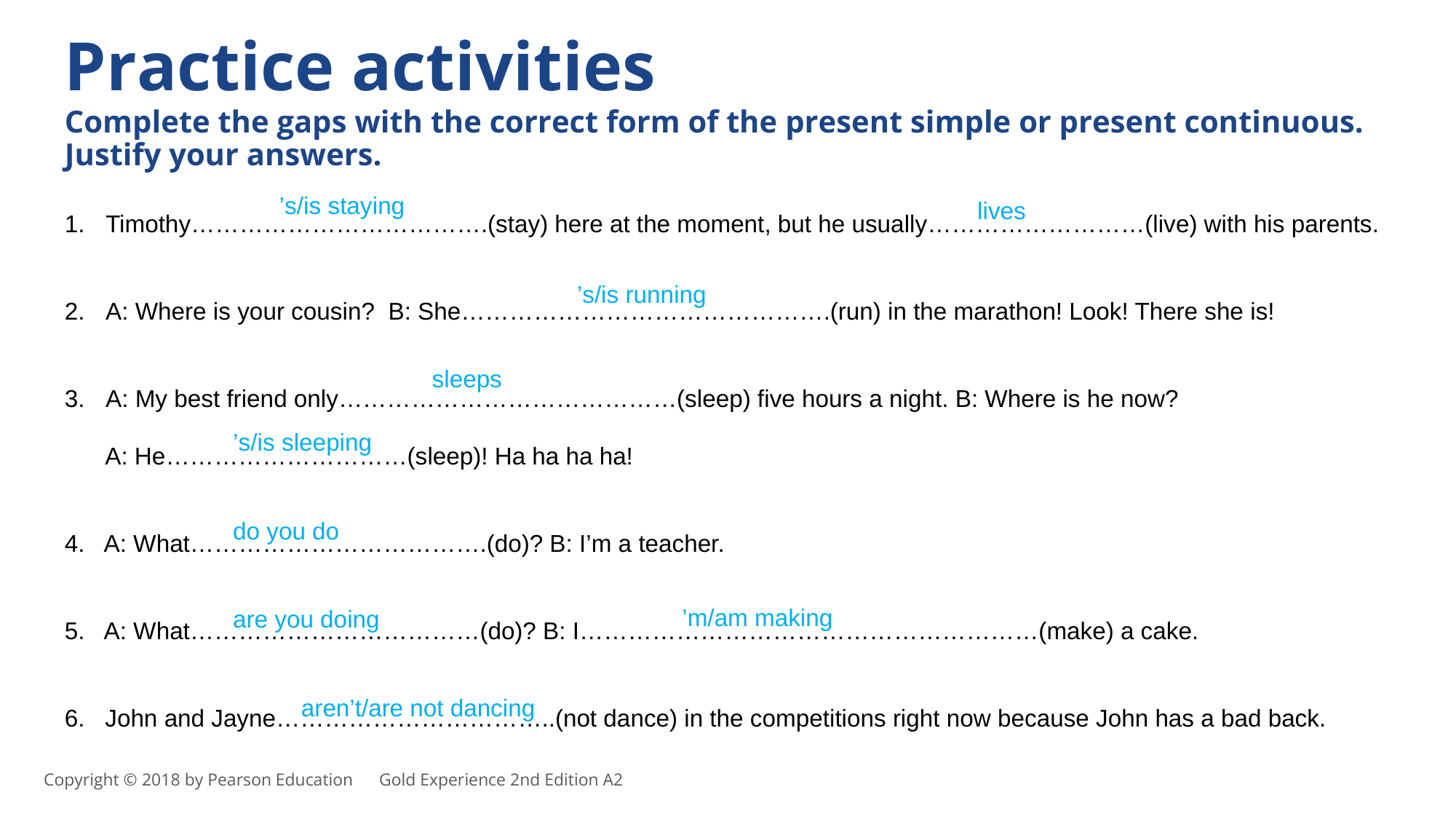

Practice activities
Complete the gaps with the correct form of the present simple or present continuous. Justify your answers.

Timothy……………………………….(stay) here at the moment, but he usually………………………(live) with his parents.

A: Where is your cousin?  B: She……………………………………….(run) in the marathon! Look! There she is!

A: My best friend only……………………………………(sleep) five hours a night. B: Where is he now?

      A: He…………………………(sleep)! Ha ha ha ha!

4.   A: What……………………………….(do)? B: I’m a teacher.

5.   A: What………………………………(do)? B: I…………………………………………………(make) a cake.

6.   John and Jayne……………………………..(not dance) in the competitions right now because John has a bad back.

’s/is staying
lives
’s/is running
sleeps
’s/is sleeping
do you do
’m/am making
are you doing
aren’t/are not dancing
Copyright © 2018 by Pearson Education      Gold Experience 2nd Edition A2